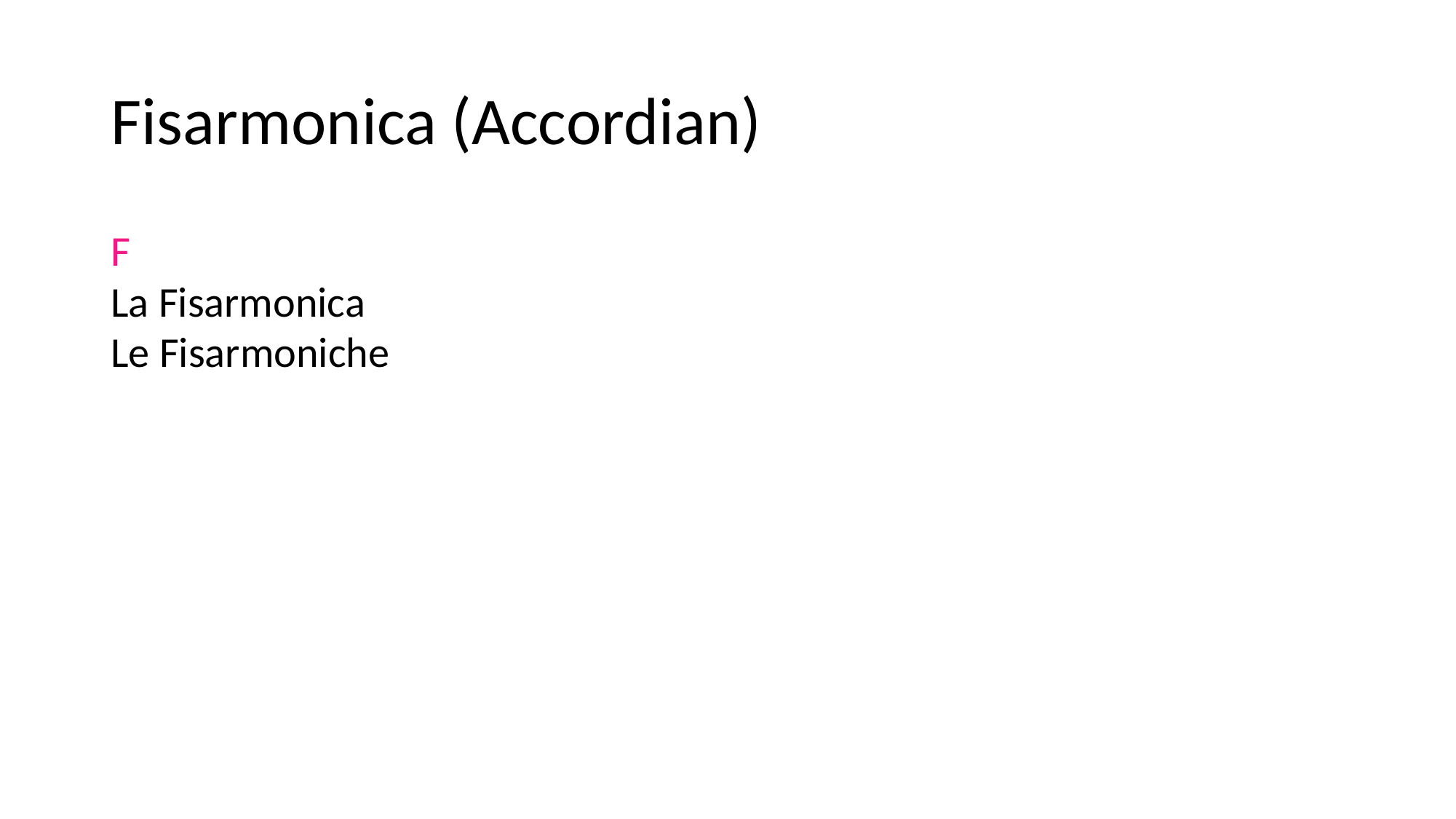

# Fisarmonica (Accordian)
F
La Fisarmonica
Le Fisarmoniche